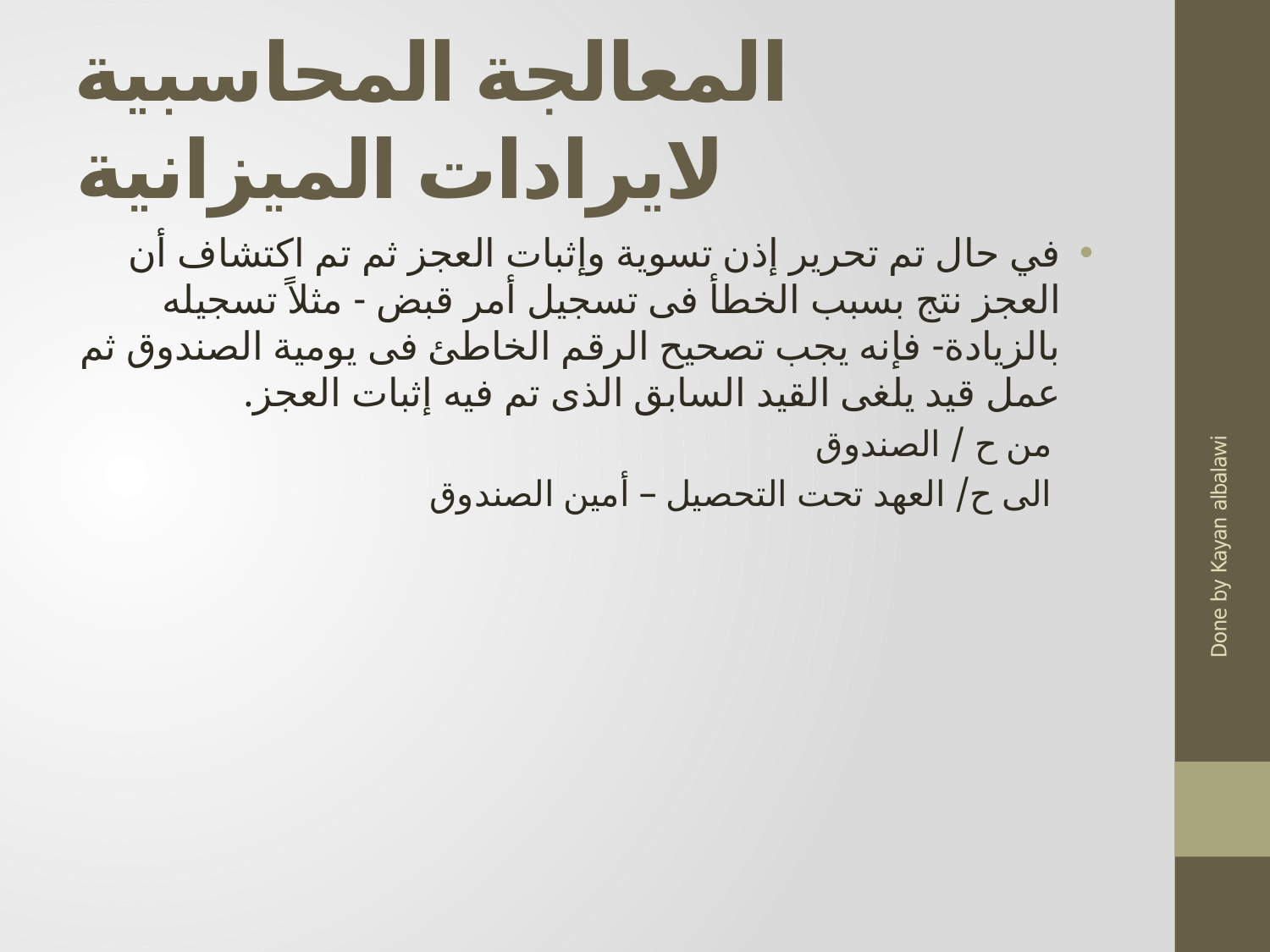

# المعالجة المحاسبية لايرادات الميزانية
في حال تم تحرير إذن تسوية وإثبات العجز ثم تم اكتشاف أن العجز نتج بسبب الخطأ فى تسجيل أمر قبض - مثلاً تسجيله بالزيادة- فإنه يجب تصحيح الرقم الخاطئ فى يومية الصندوق ثم عمل قيد يلغى القيد السابق الذى تم فيه إثبات العجز.
من ح / الصندوق
الى ح/ العهد تحت التحصيل – أمين الصندوق
Done by Kayan albalawi